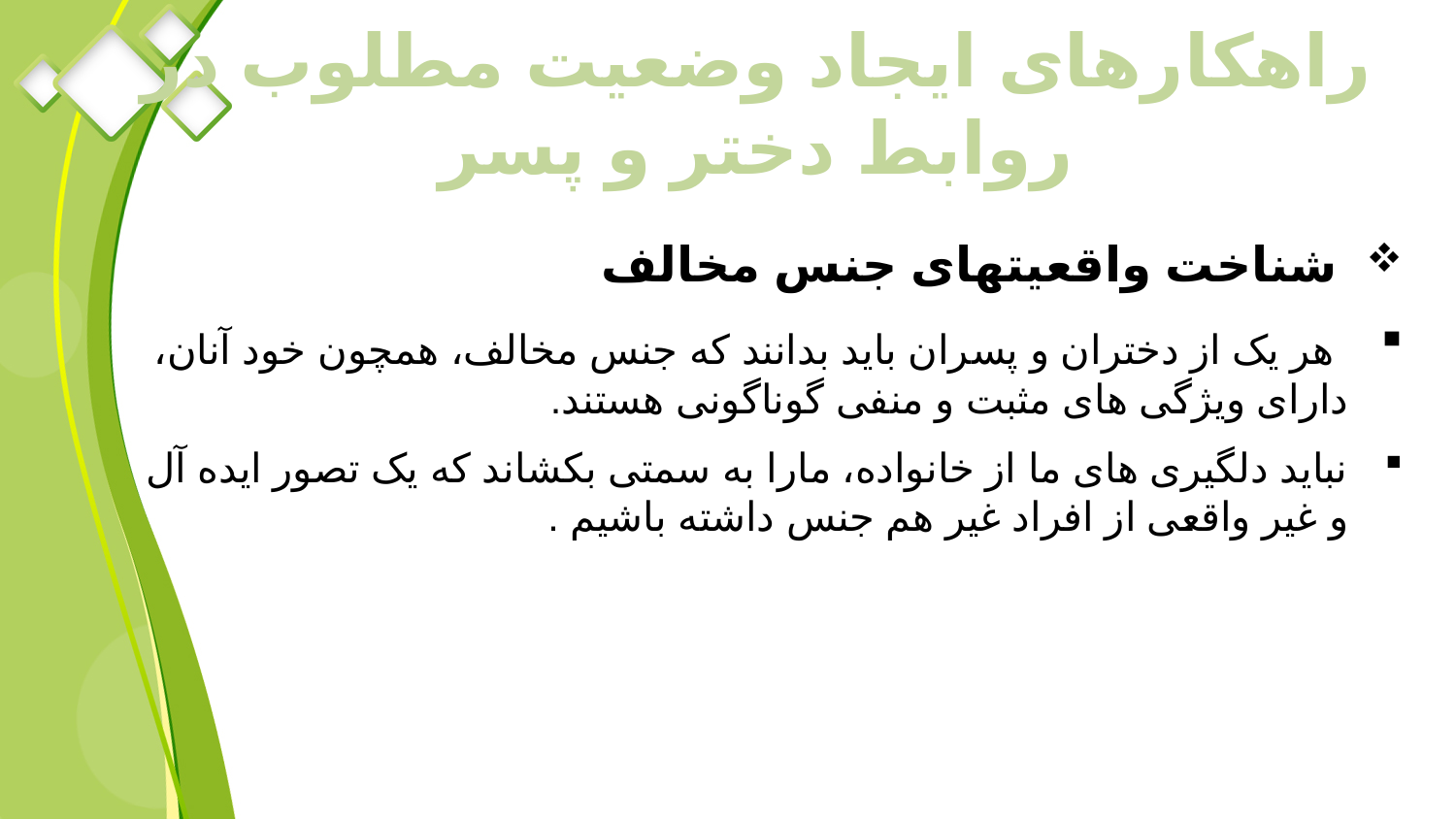

# راهکارهای ایجاد وضعیت مطلوب در روابط دختر و پسر
 شناخت واقعیتهای جنس مخالف
 هر یک از دختران و پسران باید بدانند که جنس مخالف، همچون خود آنان، دارای ویژگی های مثبت و منفی گوناگونی هستند.
نباید دلگیری های ما از خانواده، مارا به سمتی بکشاند که یک تصور ایده آل و غیر واقعی از افراد غیر هم جنس داشته باشیم .